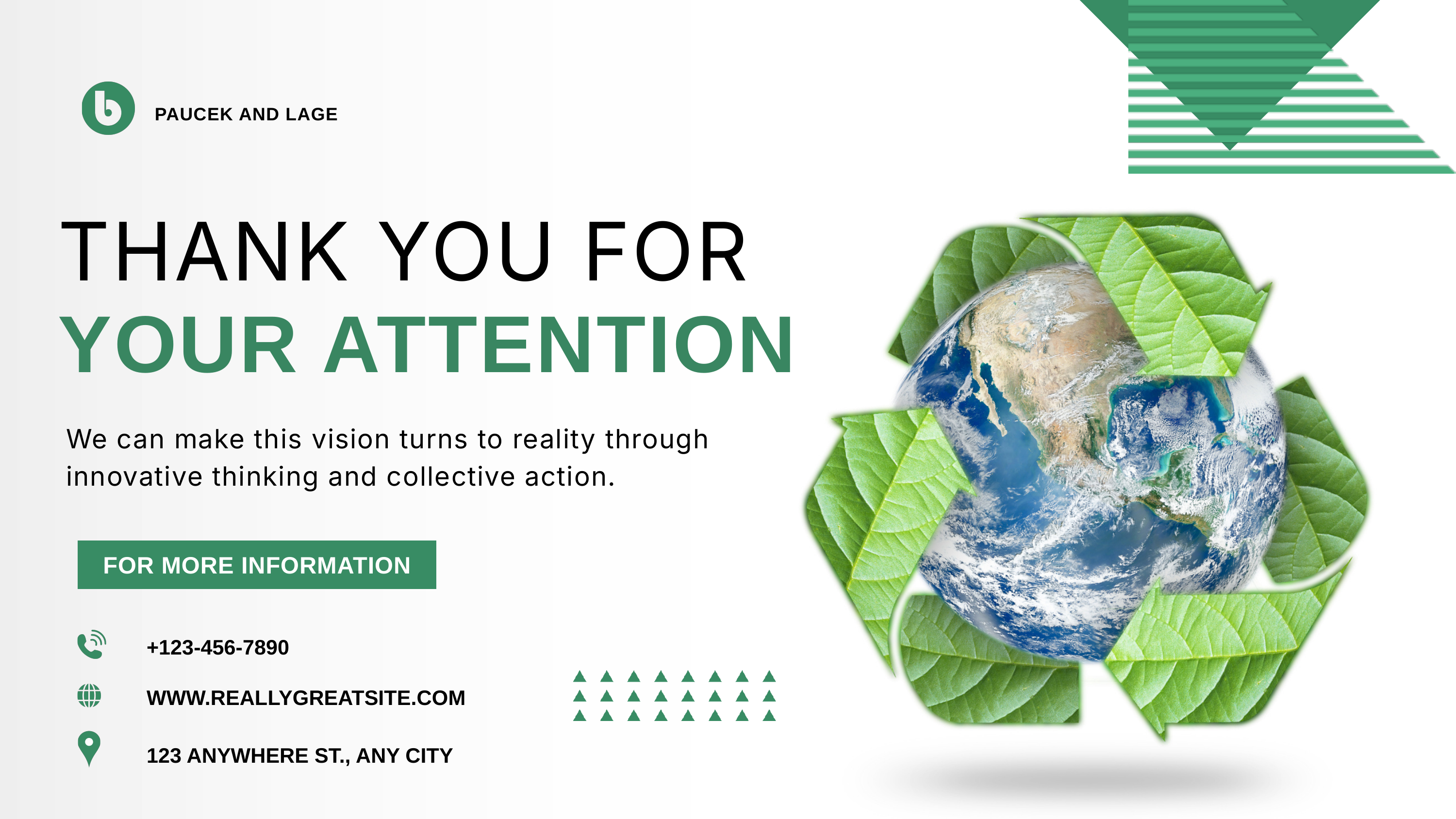

PAUCEK AND LAGE
THANK YOU FOR
YOUR ATTENTION
We can make this vision turns to reality through innovative thinking and collective action.

FOR MORE INFORMATION
+123-456-7890

WWW.REALLYGREATSITE.COM

123 ANYWHERE ST., ANY CITY